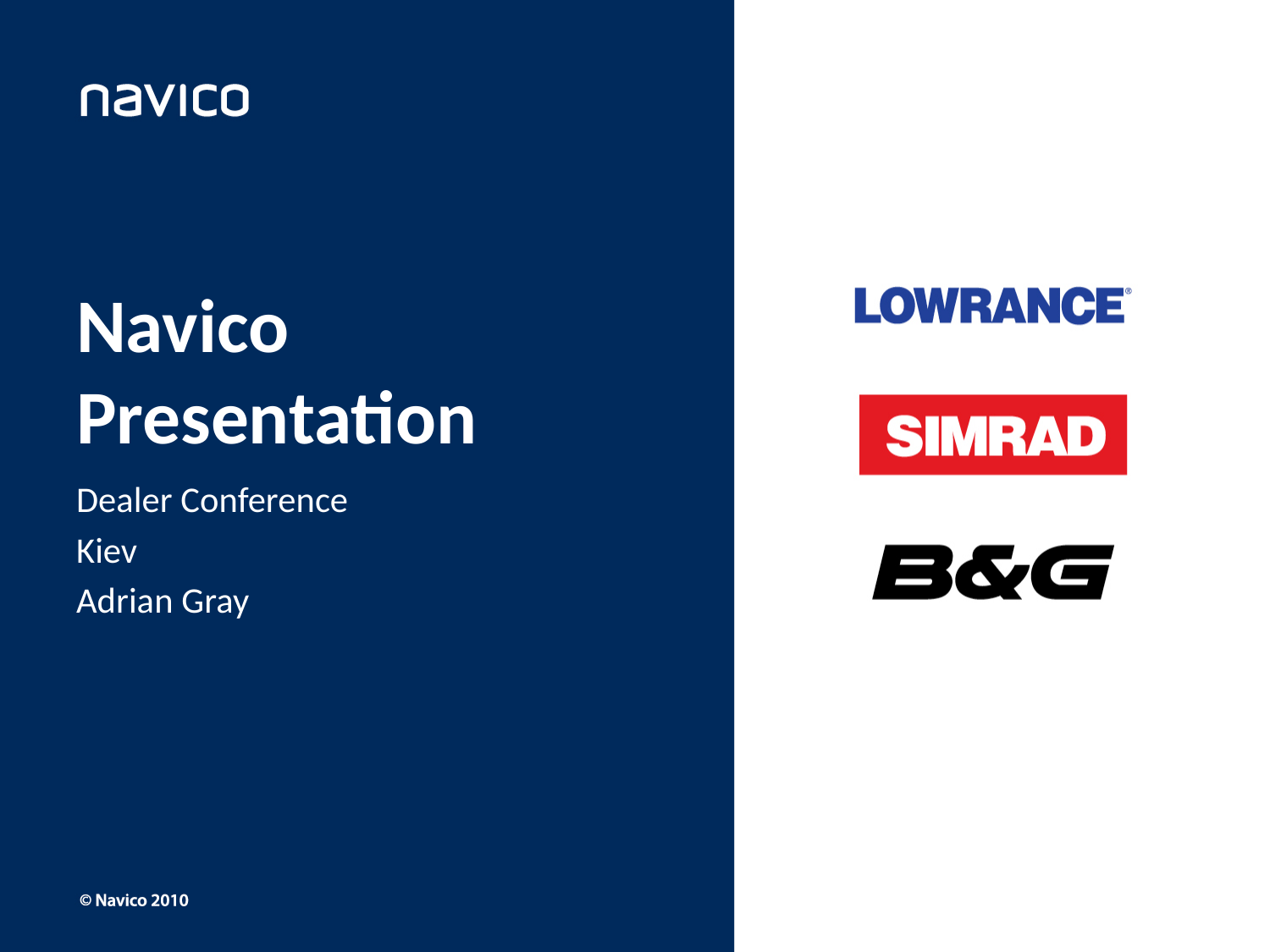

# Navico Presentation
Dealer Conference
Kiev
Adrian Gray